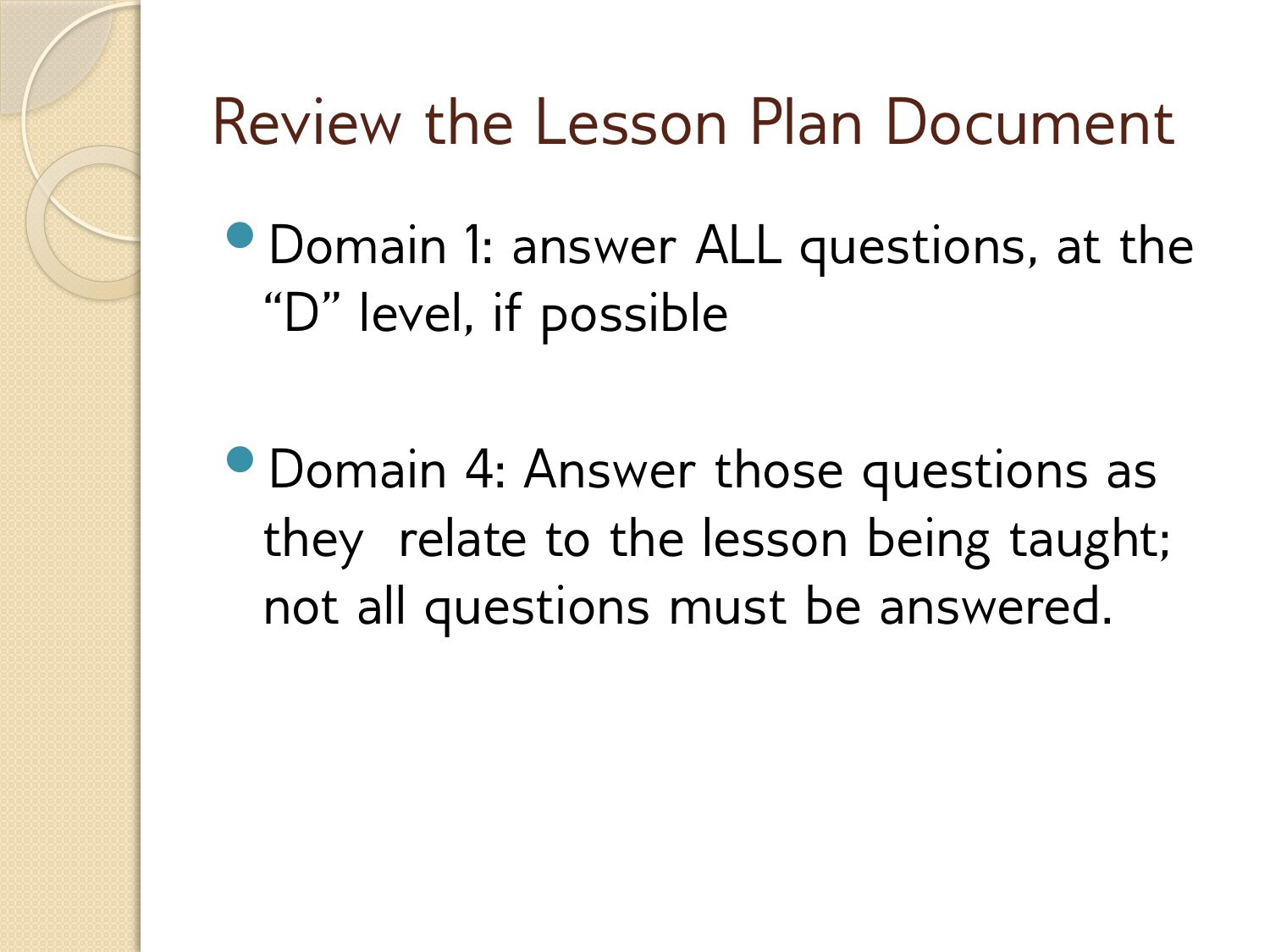

# Review the Lesson Plan Document
Domain 1: answer ALL questions, at the “D” level, if possible

Domain 4: Answer those questions as they  relate to the lesson being taught; not all questions must be answered.